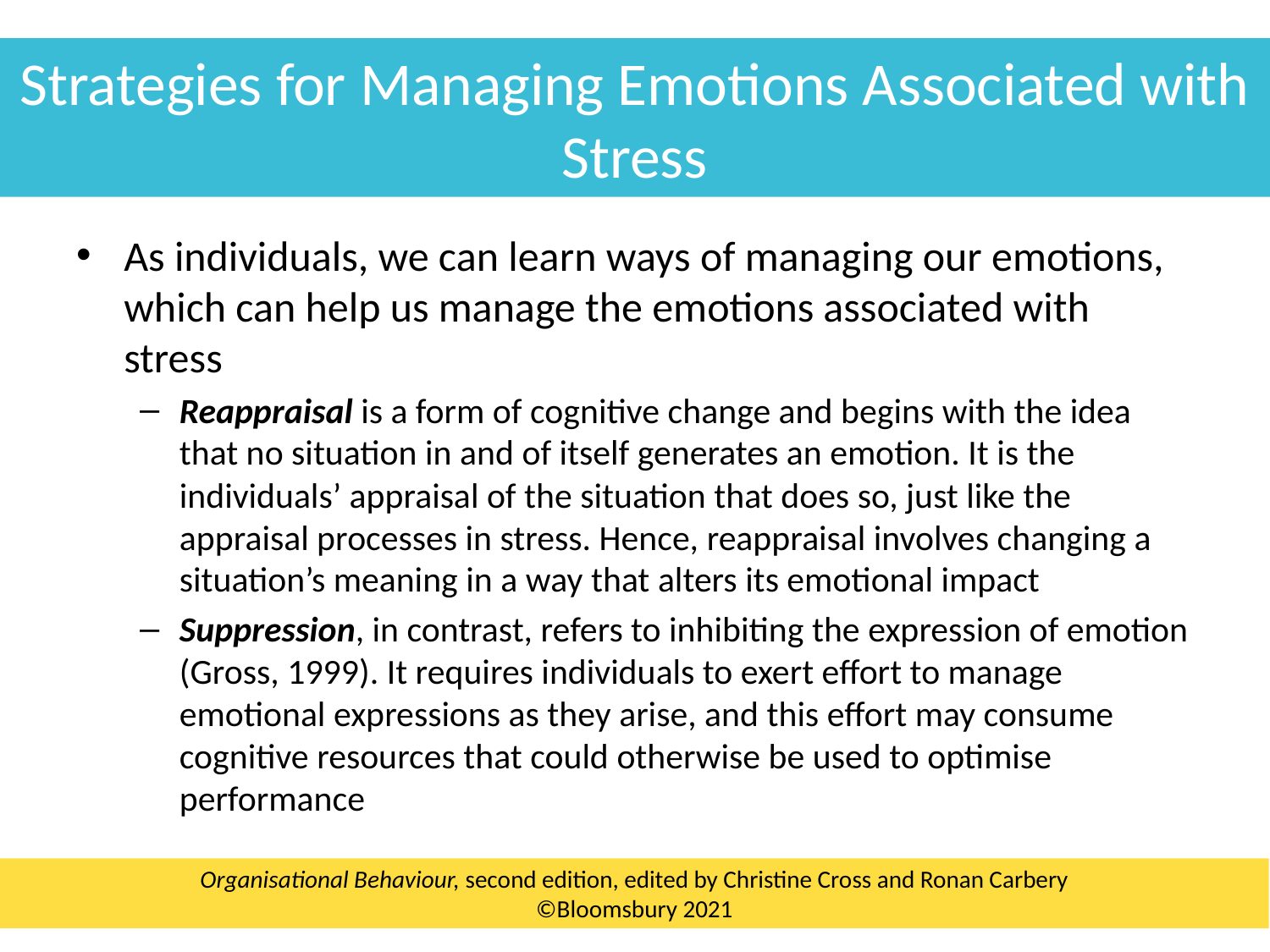

Strategies for Managing Emotions Associated with Stress
As individuals, we can learn ways of managing our emotions, which can help us manage the emotions associated with stress
Reappraisal is a form of cognitive change and begins with the idea that no situation in and of itself generates an emotion. It is the individuals’ appraisal of the situation that does so, just like the appraisal processes in stress. Hence, reappraisal involves changing a situation’s meaning in a way that alters its emotional impact
Suppression, in contrast, refers to inhibiting the expression of emotion (Gross, 1999). It requires individuals to exert effort to manage emotional expressions as they arise, and this effort may consume cognitive resources that could otherwise be used to optimise performance